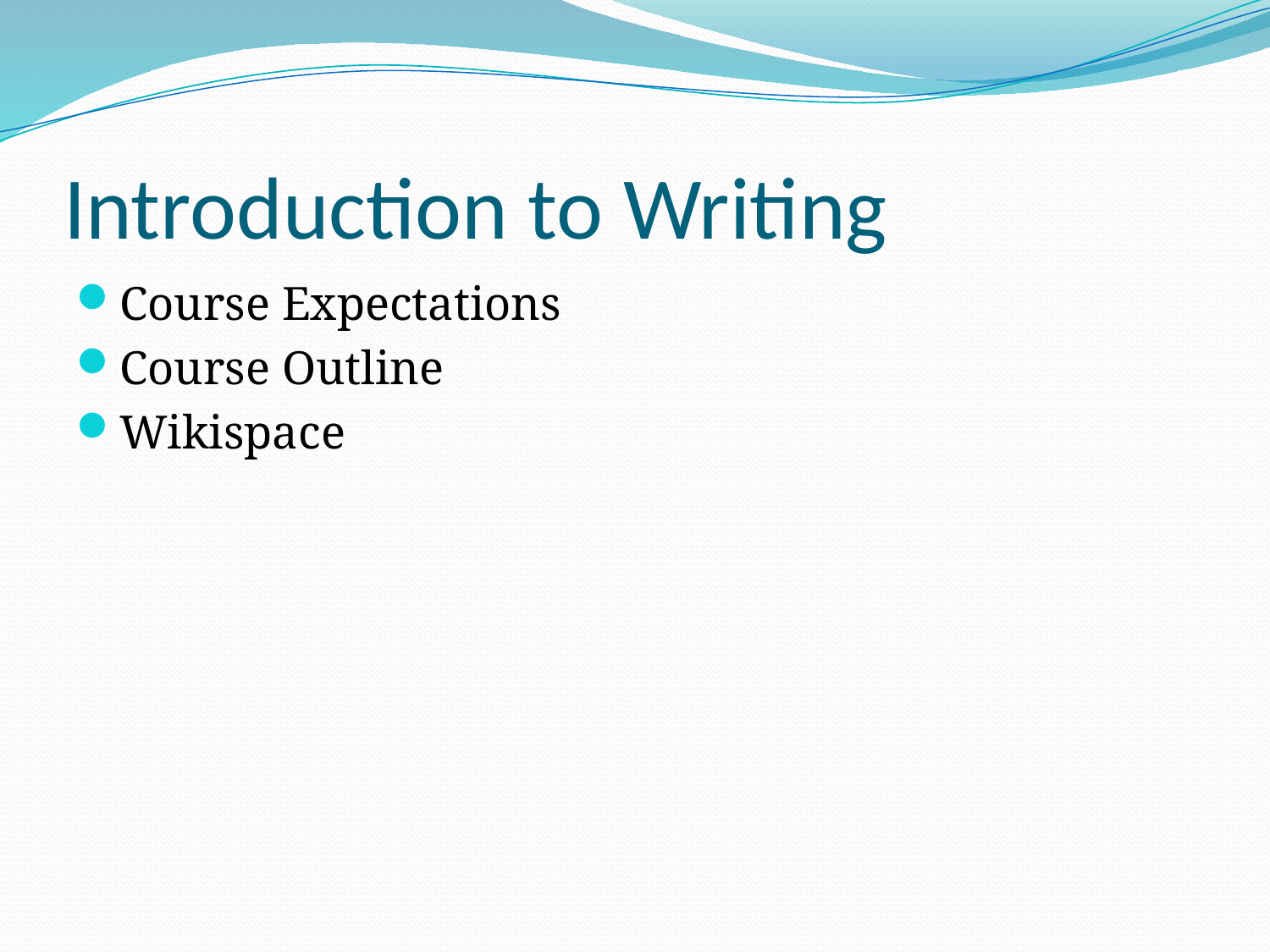

# Introduction to Writing
Course Expectations
Course Outline
Wikispace